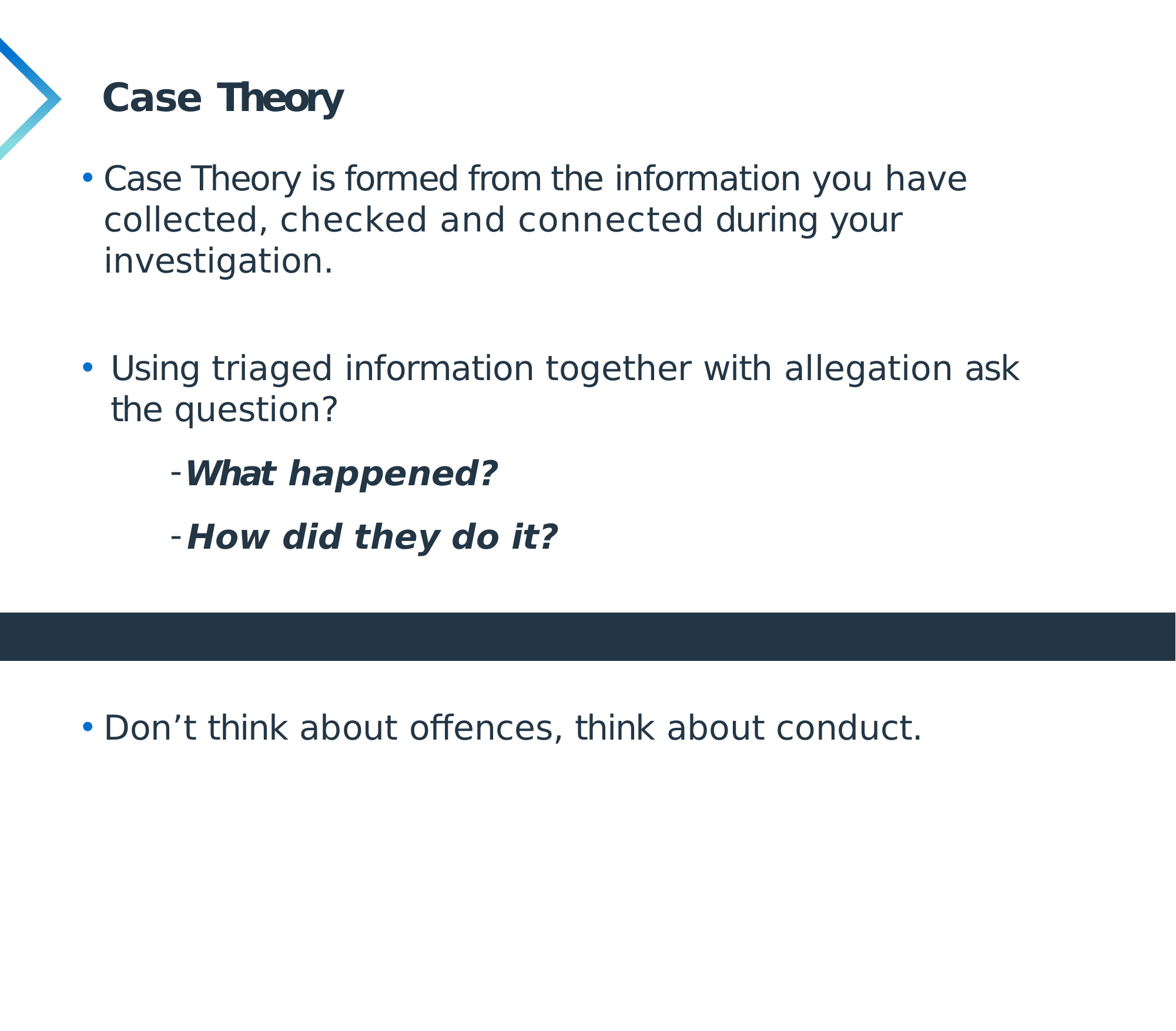

# Case Theory
Case Theory is formed from the information you have collected, checked and connected during your investigation.

Using triaged information together with allegation ask the question?
What happened?
How did they do it?

Don’t think about offences, think about conduct.